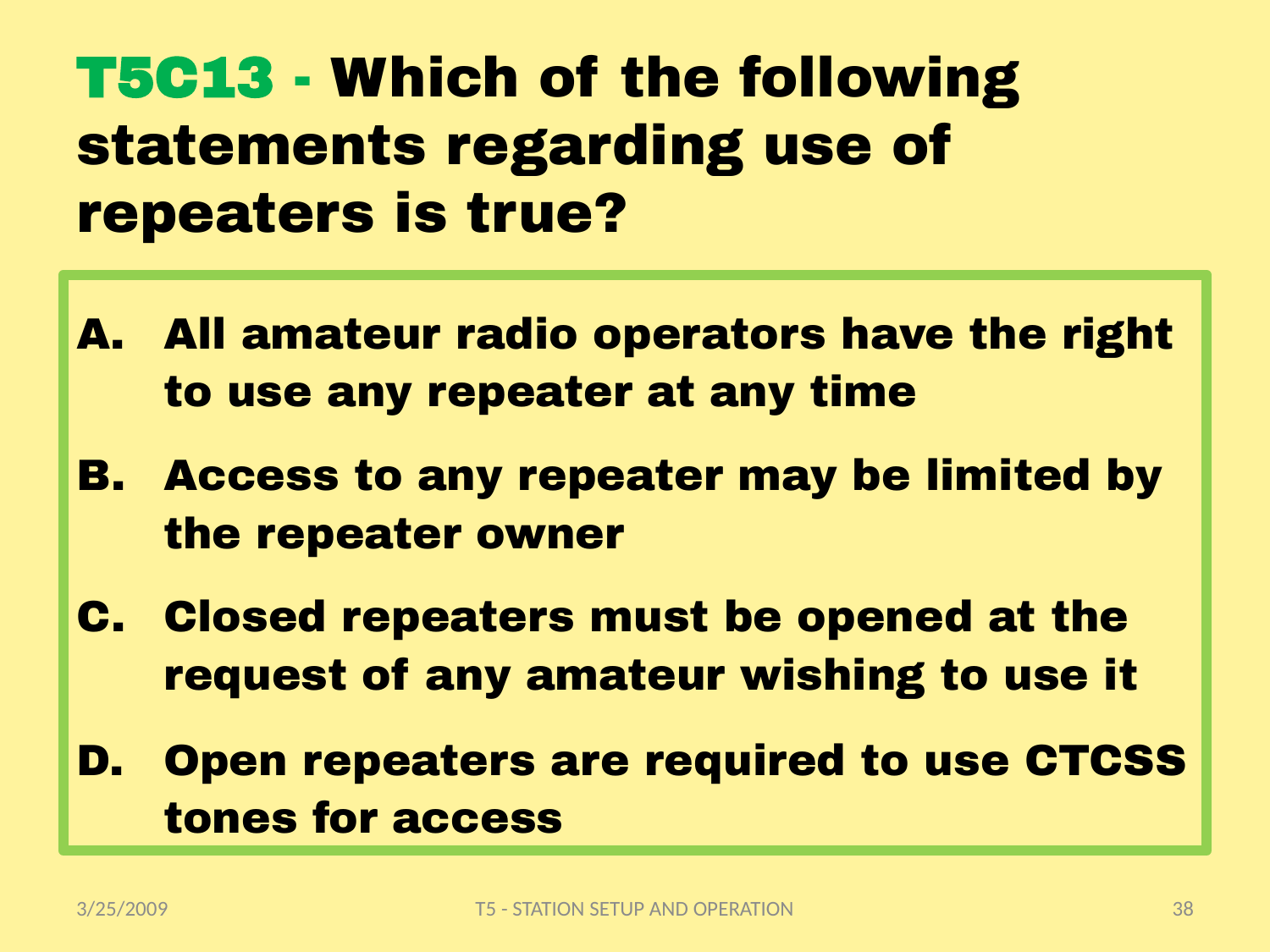

# T5C13 - Which of the following statements regarding use of repeaters is true?

All amateur radio operators have the right to use any repeater at any time

Access to any repeater may be limited by the repeater owner

Closed repeaters must be opened at the request of any amateur wishing to use it

Open repeaters are required to use CTCSS tones for access
3/25/2009
T5 - STATION SETUP AND OPERATION
38